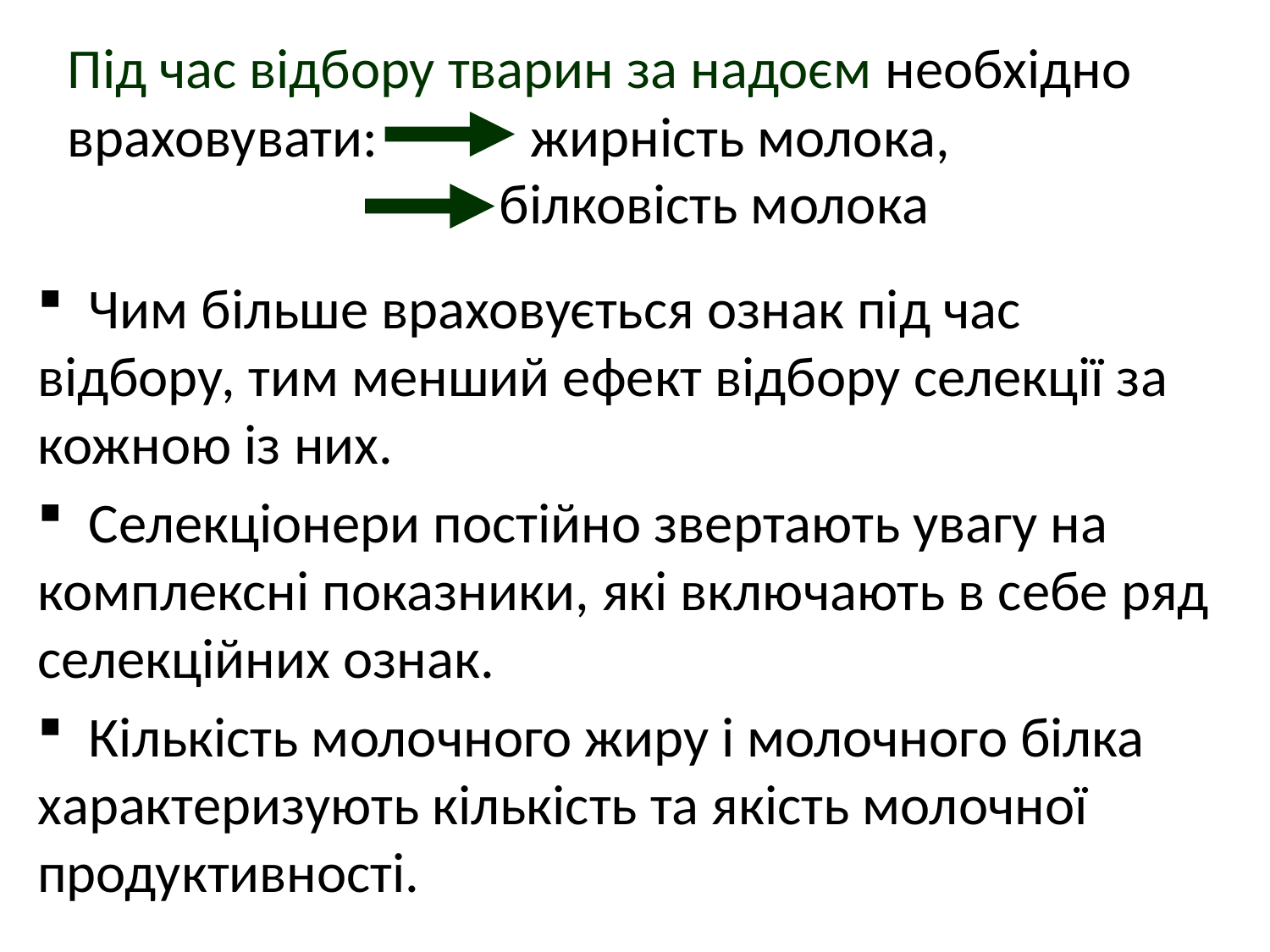

Під час відбору тварин за надоєм необхідно враховувати:            жирність молока,
                                  білковість молока

  Чим більше враховується ознак під час відбору, тим менший ефект відбору селекції за кожною із них.
  Селекціонери постійно звертають увагу на комплексні показники, які включають в себе ряд селекційних ознак.
  Кількість молочного жиру і молочного білка характеризують кількість та якість молочної продуктивності.